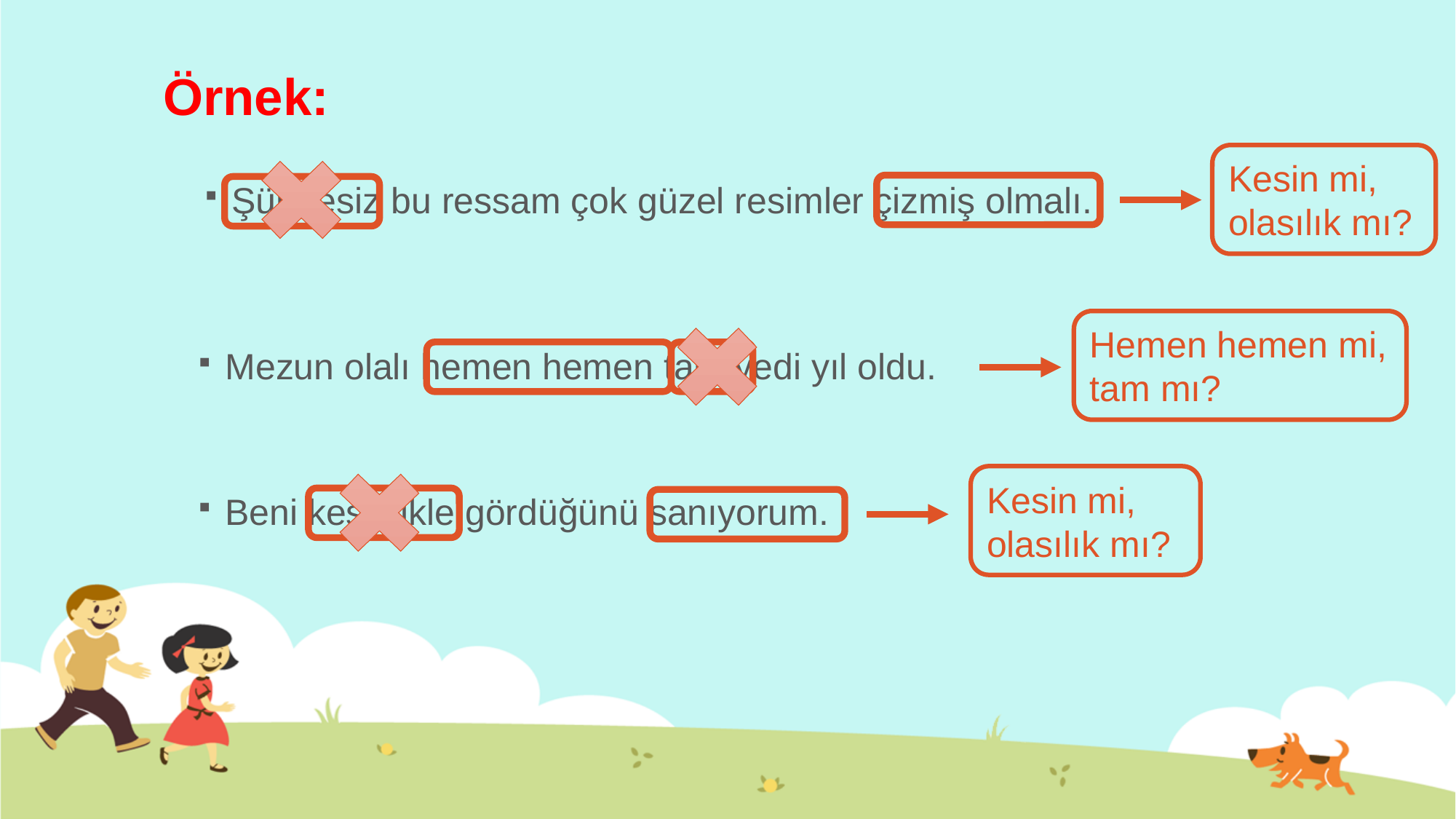

# Örnek:

Kesin mi, olasılık mı?

Şüphesiz bu ressam çok güzel resimler çizmiş olmalı.

Hemen hemen mi, tam mı?

Mezun olalı hemen hemen tam yedi yıl oldu.

Kesin mi, olasılık mı?

Beni kesinlikle gördüğünü sanıyorum.